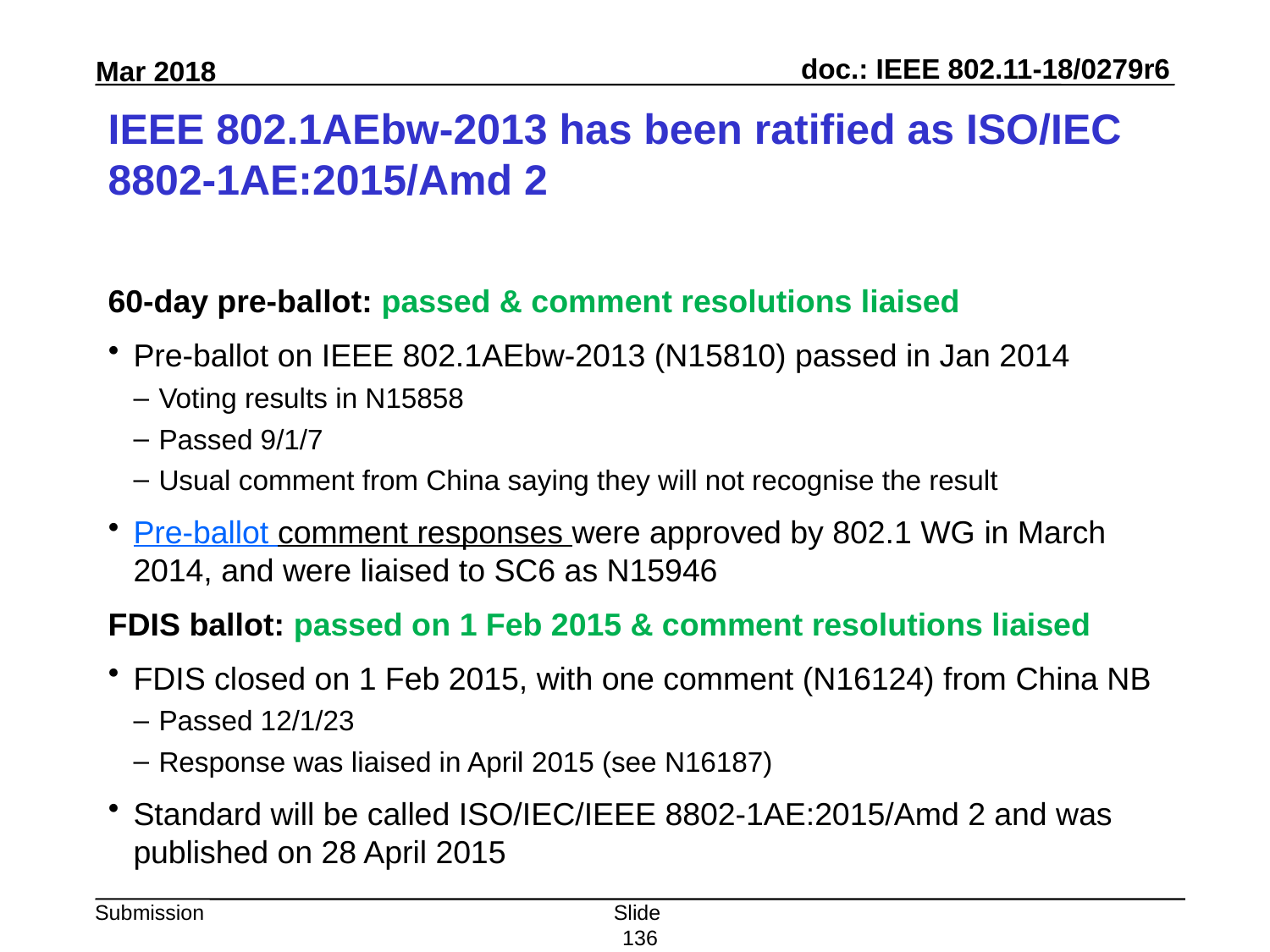

# IEEE 802.1AEbw-2013 has been ratified as ISO/IEC 8802-1AE:2015/Amd 2
60-day pre-ballot: passed & comment resolutions liaised
Pre-ballot on IEEE 802.1AEbw-2013 (N15810) passed in Jan 2014
Voting results in N15858
Passed 9/1/7
Usual comment from China saying they will not recognise the result
Pre-ballot comment responses were approved by 802.1 WG in March 2014, and were liaised to SC6 as N15946
FDIS ballot: passed on 1 Feb 2015 & comment resolutions liaised
FDIS closed on 1 Feb 2015, with one comment (N16124) from China NB
Passed 12/1/23
Response was liaised in April 2015 (see N16187)
Standard will be called ISO/IEC/IEEE 8802-1AE:2015/Amd 2 and was published on 28 April 2015
Slide 136